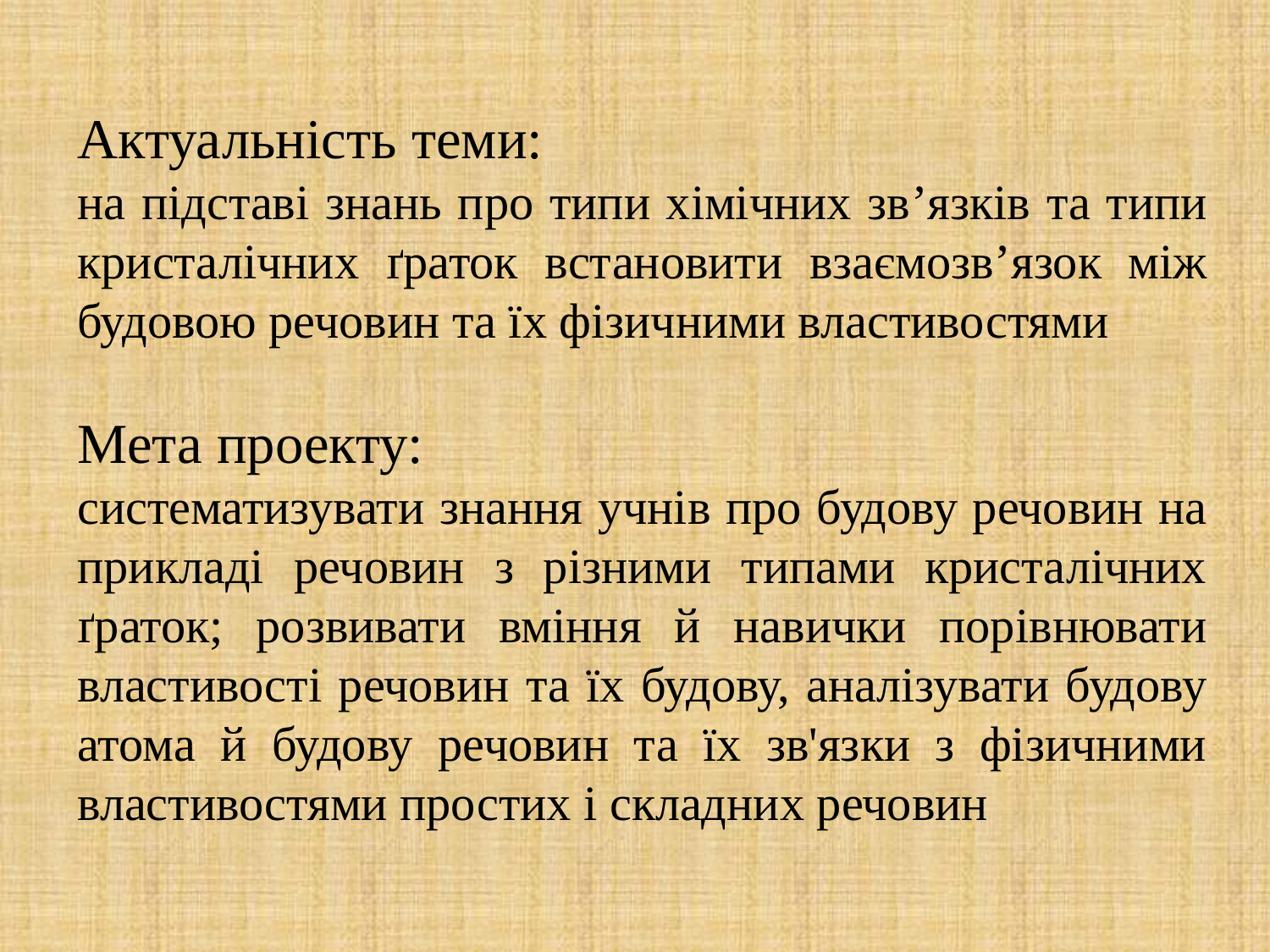

Актуальність теми:
на підставі знань про типи хімічних зв’язків та типи кристалічних ґраток встановити взаємозв’язок між будовою речовин та їх фізичними властивостями

Мета проекту:
систематизувати знання учнів про будову речовин на прикладі речовин з різними типами кристалічних ґраток; розвивати вміння й навички порівнювати властивості речовин та їх будову, аналізувати будову атома й будову речовин та їх зв'язки з фізичними властивостями простих і складних речовин